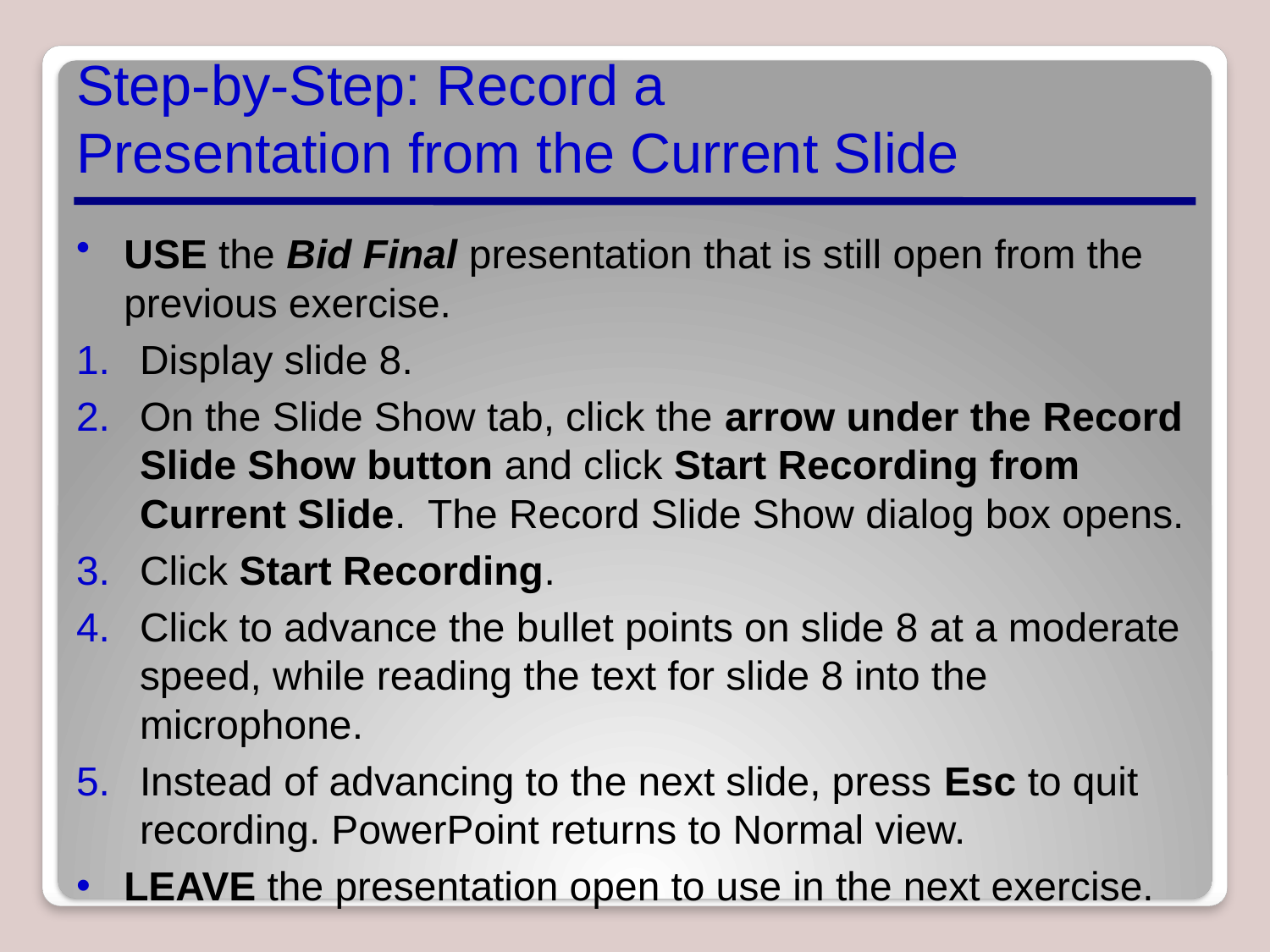

# Step-by-Step: Record a Presentation from the Current Slide
USE the Bid Final presentation that is still open from the previous exercise.
Display slide 8.
On the Slide Show tab, click the arrow under the Record Slide Show button and click Start Recording from Current Slide.  The Record Slide Show dialog box opens.
Click Start Recording.
Click to advance the bullet points on slide 8 at a moderate speed, while reading the text for slide 8 into the microphone.
Instead of advancing to the next slide, press Esc to quit recording. PowerPoint returns to Normal view.
LEAVE the presentation open to use in the next exercise.